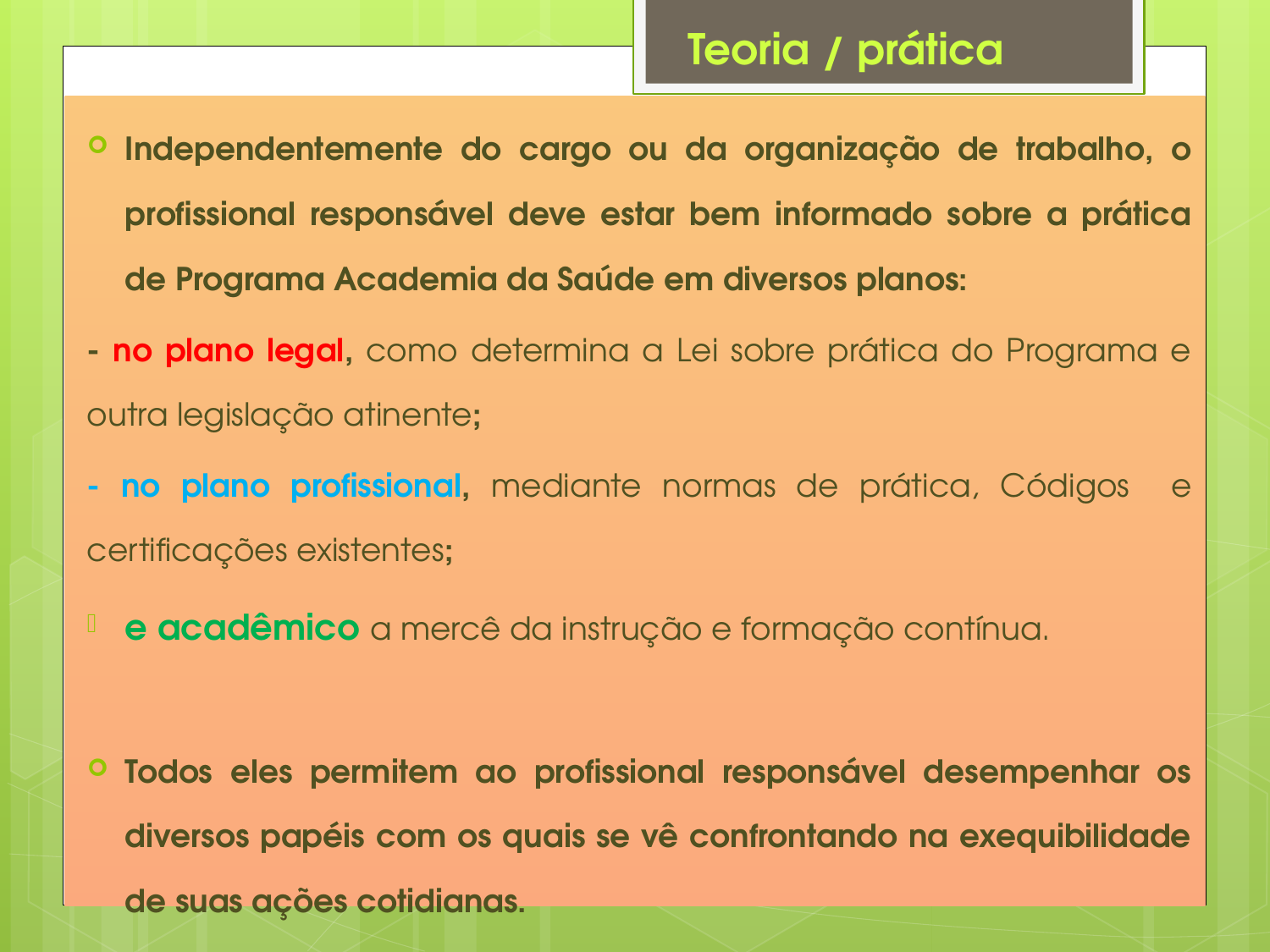

Teoria / prática
Independentemente do cargo ou da organização de trabalho, o profissional responsável deve estar bem informado sobre a prática de Programa Academia da Saúde em diversos planos:
- no plano legal, como determina a Lei sobre prática do Programa e outra legislação atinente;
- no plano profissional, mediante normas de prática, Códigos  e certificações existentes;
e acadêmico a mercê da instrução e formação contínua.

Todos eles permitem ao profissional responsável desempenhar os diversos papéis com os quais se vê confrontando na exequibilidade de suas ações cotidianas.